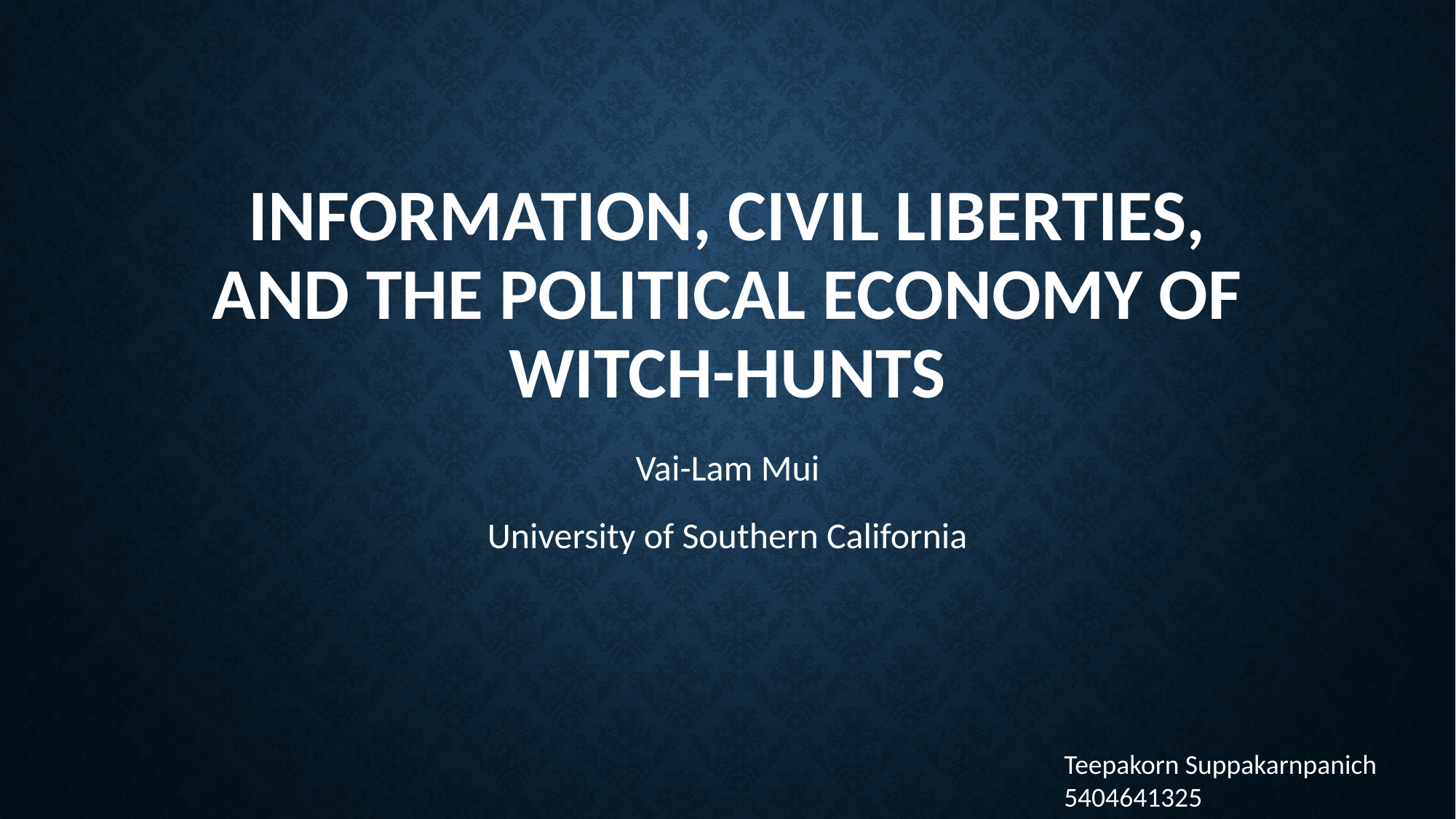

# Information, civil liberties, and the political economy of witch-hunts
Vai-Lam Mui
University of Southern California

Teepakorn Suppakarnpanich
5404641325